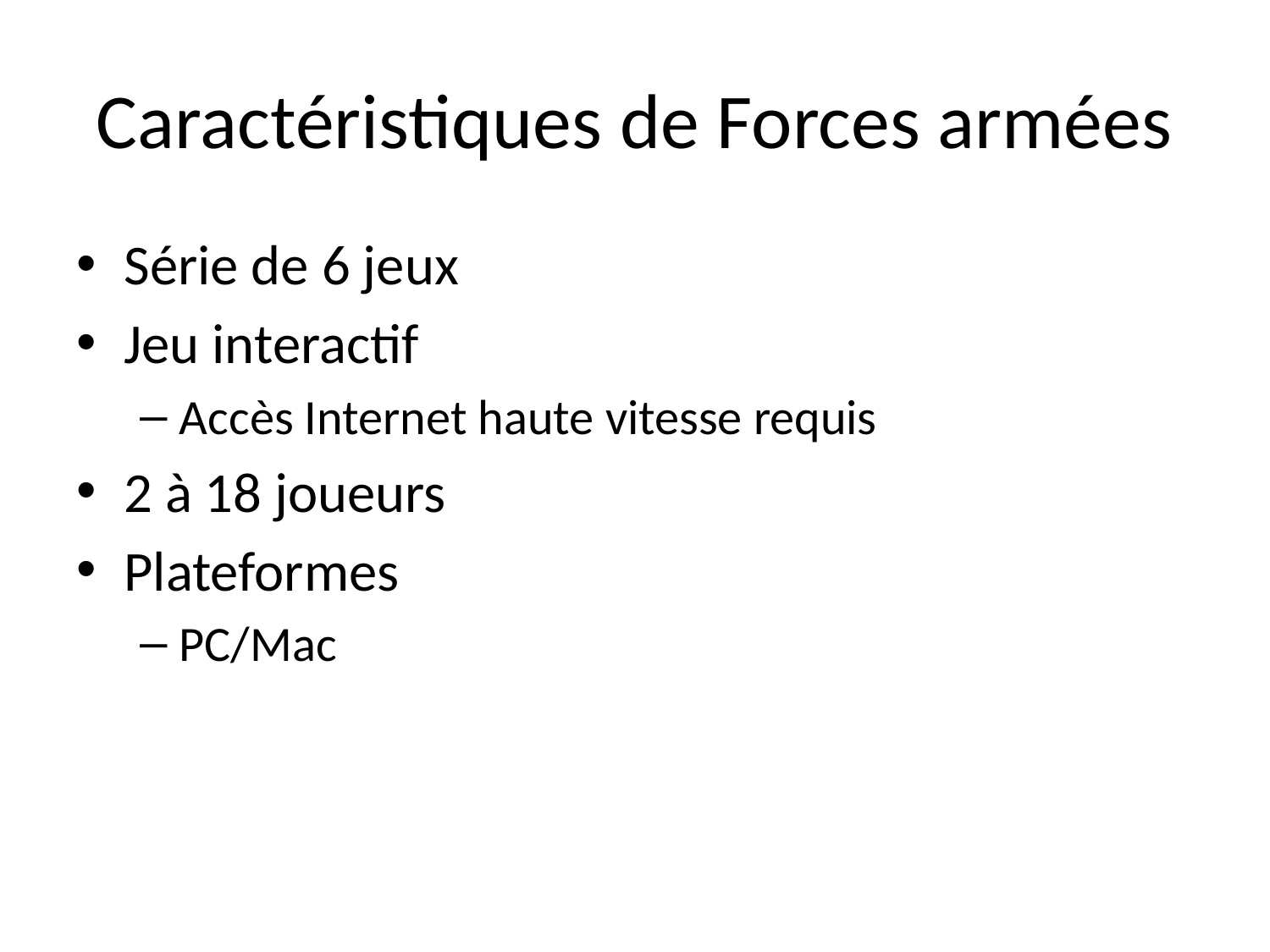

# Caractéristiques de Forces armées
Série de 6 jeux
Jeu interactif
Accès Internet haute vitesse requis
2 à 18 joueurs
Plateformes
PC/Mac